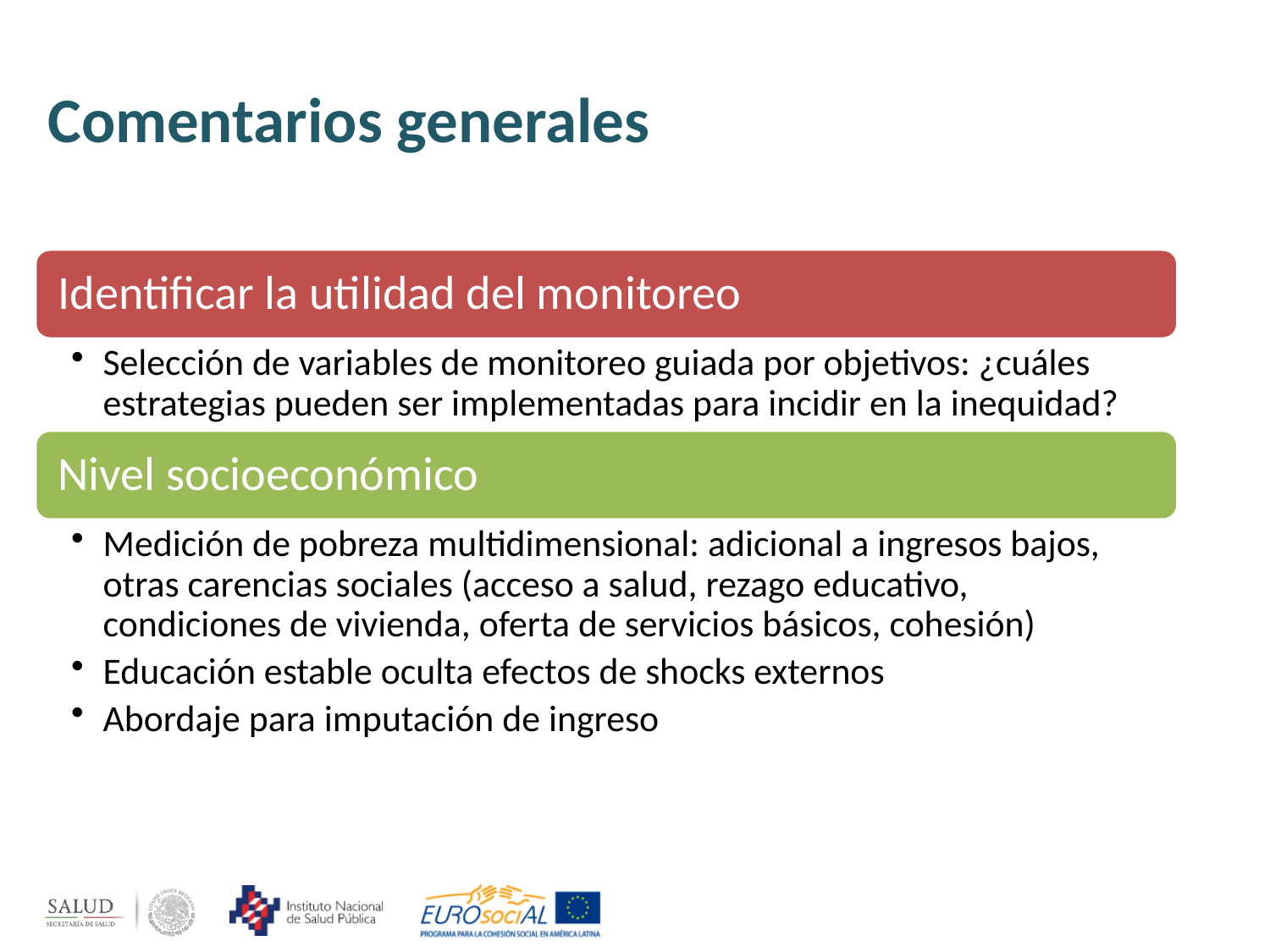

# Comentarios generales
Identificar la utilidad del monitoreo
Selección de variables de monitoreo guiada por objetivos: ¿cuáles estrategias pueden ser implementadas para incidir en la inequidad?
Nivel socioeconómico
Medición de pobreza multidimensional: adicional a ingresos bajos, otras carencias sociales (acceso a salud, rezago educativo, condiciones de vivienda, oferta de servicios básicos, cohesión)
Educación estable oculta efectos de shocks externos
Abordaje para imputación de ingreso